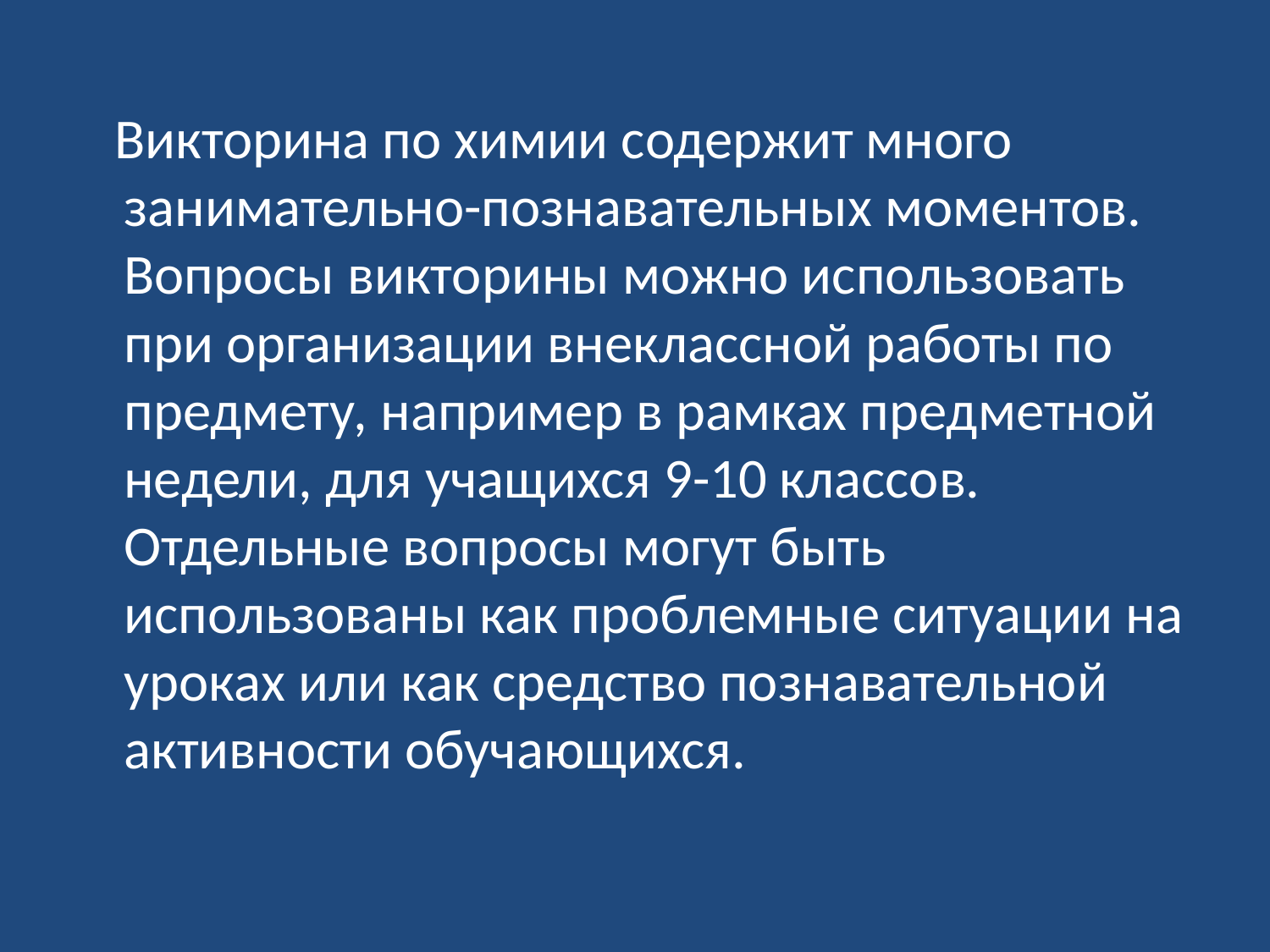

Викторина по химии содержит много занимательно-познавательных моментов. Вопросы викторины можно использовать при организации внеклассной работы по предмету, например в рамках предметной недели, для учащихся 9-10 классов. Отдельные вопросы могут быть использованы как проблемные ситуации на уроках или как средство познавательной активности обучающихся.